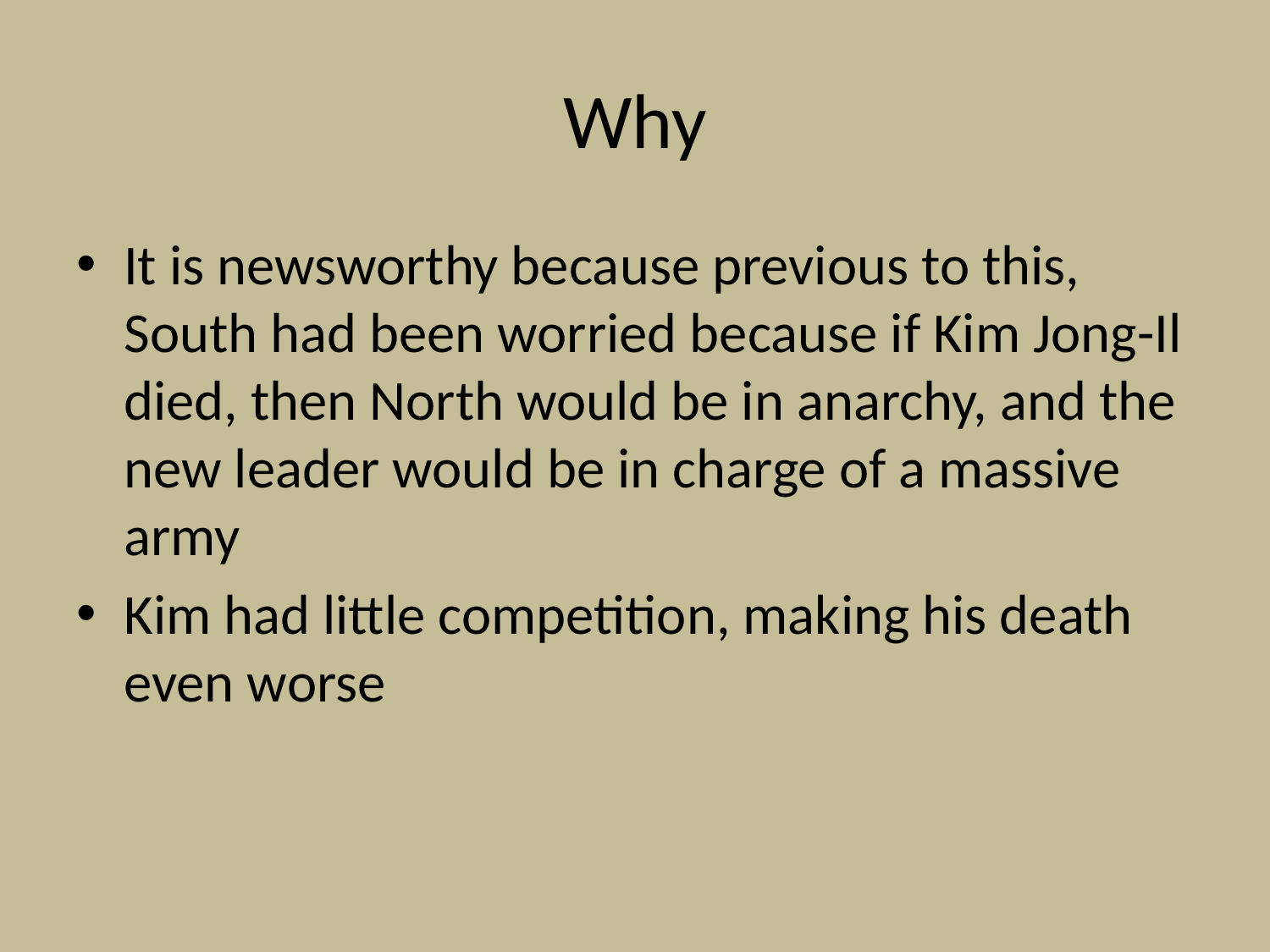

# Why
It is newsworthy because previous to this, South had been worried because if Kim Jong-Il died, then North would be in anarchy, and the new leader would be in charge of a massive army
Kim had little competition, making his death even worse